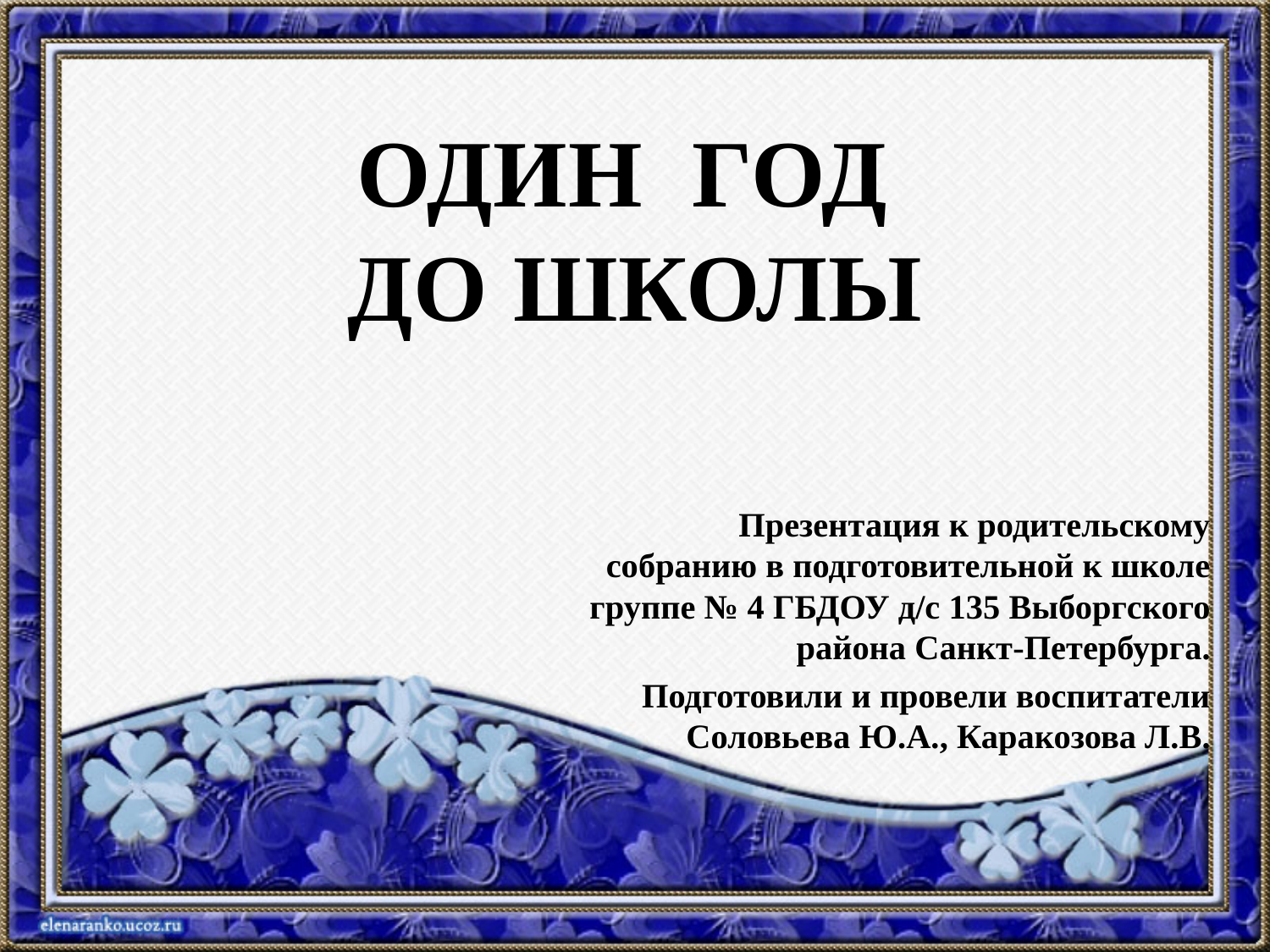

# ОДИН  ГОД ДО ШКОЛЫ
Презентация к родительскому собранию в подготовительной к школе группе № 4 ГБДОУ д/с 135 Выборгского района Санкт-Петербурга.
Подготовили и провели воспитатели Соловьева Ю.А., Каракозова Л.В.